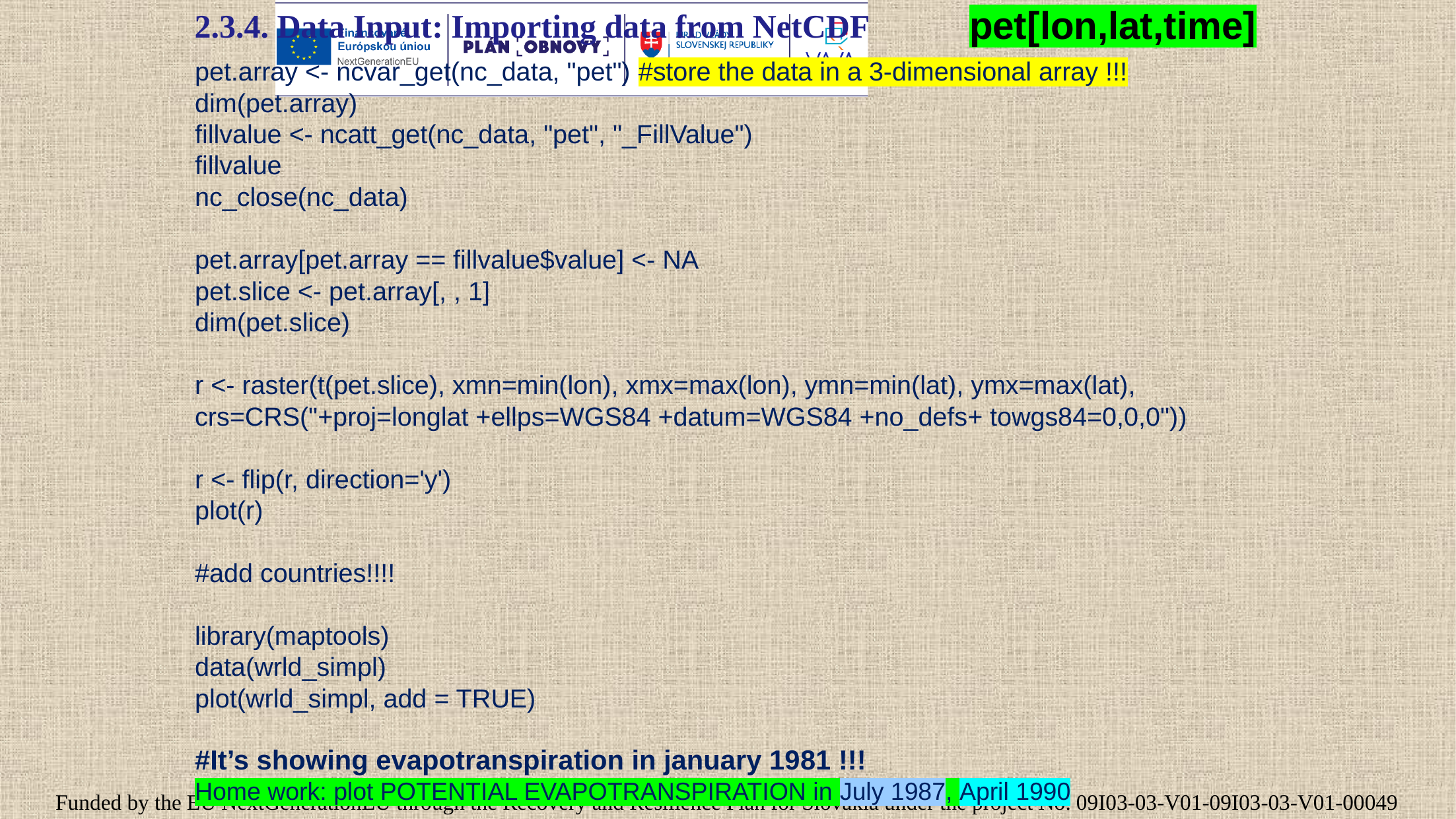

pet[lon,lat,time]
2.3.4. Data Input: Importing data from NetCDF
pet.array <- ncvar_get(nc_data, "pet") #store the data in a 3-dimensional array !!!
dim(pet.array)
fillvalue <- ncatt_get(nc_data, "pet", "_FillValue")
fillvalue
nc_close(nc_data)

pet.array[pet.array == fillvalue$value] <- NA
pet.slice <- pet.array[, , 1]
dim(pet.slice)

r <- raster(t(pet.slice), xmn=min(lon), xmx=max(lon), ymn=min(lat), ymx=max(lat), crs=CRS("+proj=longlat +ellps=WGS84 +datum=WGS84 +no_defs+ towgs84=0,0,0"))

r <- flip(r, direction='y')
plot(r)

#add countries!!!!

library(maptools)
data(wrld_simpl)
plot(wrld_simpl, add = TRUE)

#It’s showing evapotranspiration in january 1981 !!!
Home work: plot POTENTIAL EVAPOTRANSPIRATION in July 1987, April 1990